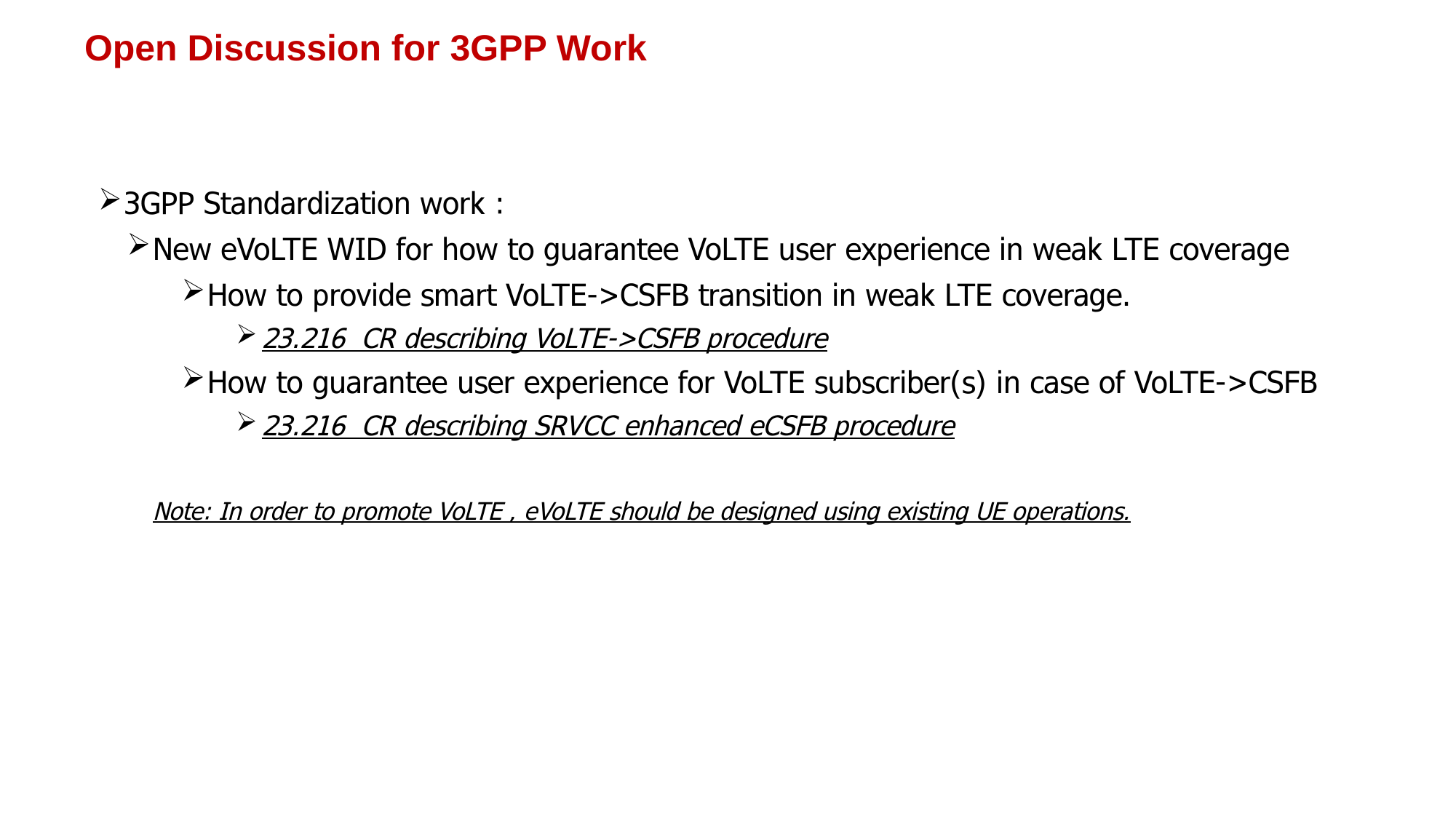

Open Discussion for 3GPP Work

3GPP Standardization work :
New eVoLTE WID for how to guarantee VoLTE user experience in weak LTE coverage
How to provide smart VoLTE->CSFB transition in weak LTE coverage.
23.216  CR describing VoLTE->CSFB procedure
How to guarantee user experience for VoLTE subscriber(s) in case of VoLTE->CSFB
23.216  CR describing SRVCC enhanced eCSFB procedure

Note: In order to promote VoLTE , eVoLTE should be designed using existing UE operations.